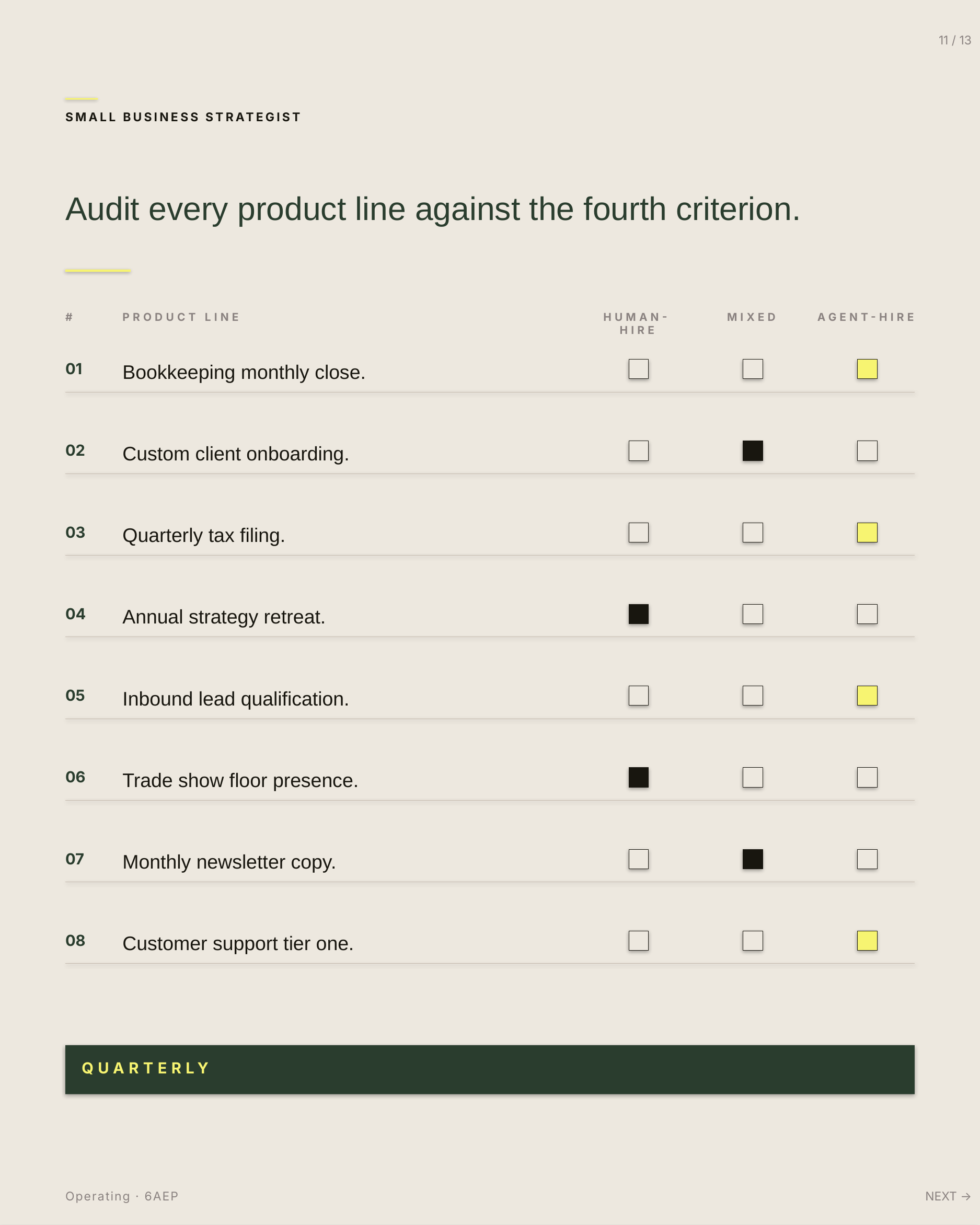

11 / 13

SMALL BUSINESS STRATEGIST
Audit every product line against the fourth criterion.

#
PRODUCT LINE
HUMAN-HIRE
MIXED
AGENT-HIRE
01
Bookkeeping monthly close.

02
Custom client onboarding.

03
Quarterly tax filing.

04
Annual strategy retreat.

05
Inbound lead qualification.

06
Trade show floor presence.

07
Monthly newsletter copy.

08
Customer support tier one.

QUARTERLY
Operating · 6AEP
NEXT →